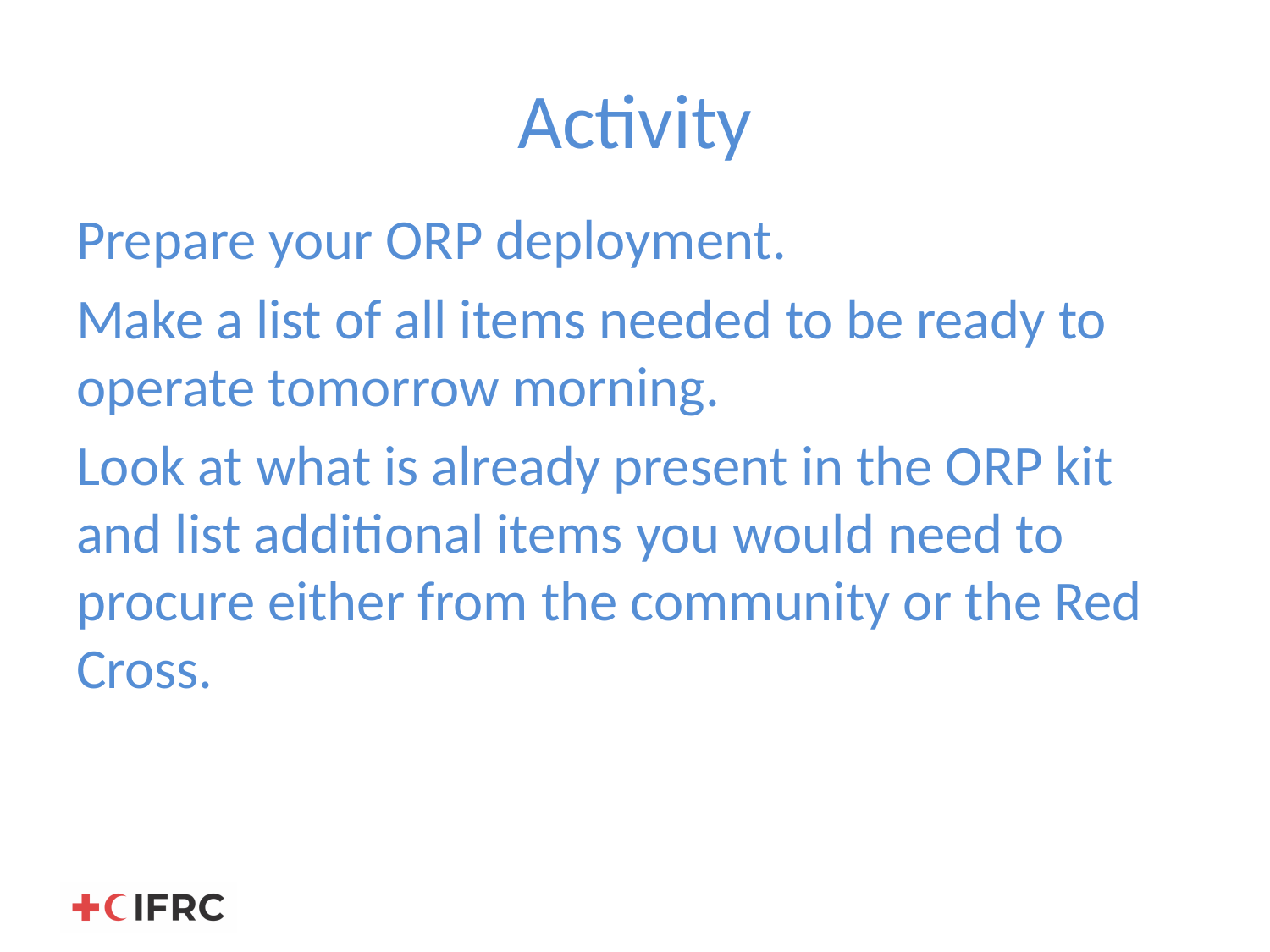

# Activity
Prepare your ORP deployment.
Make a list of all items needed to be ready to operate tomorrow morning.
Look at what is already present in the ORP kit and list additional items you would need to procure either from the community or the Red Cross.